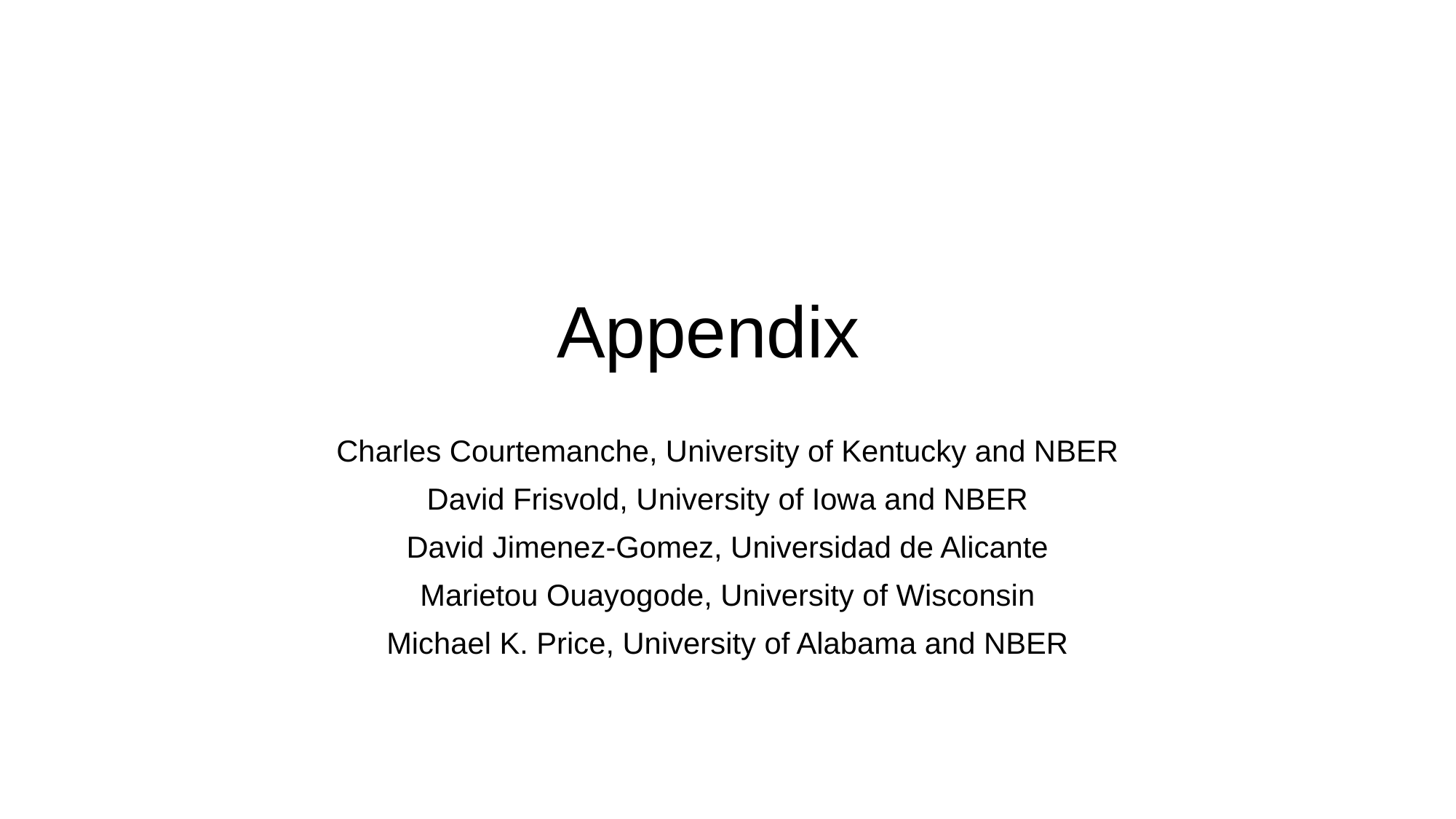

# Appendix
Charles Courtemanche, University of Kentucky and NBER
David Frisvold, University of Iowa and NBER
David Jimenez-Gomez, Universidad de Alicante
Marietou Ouayogode, University of Wisconsin
Michael K. Price, University of Alabama and NBER